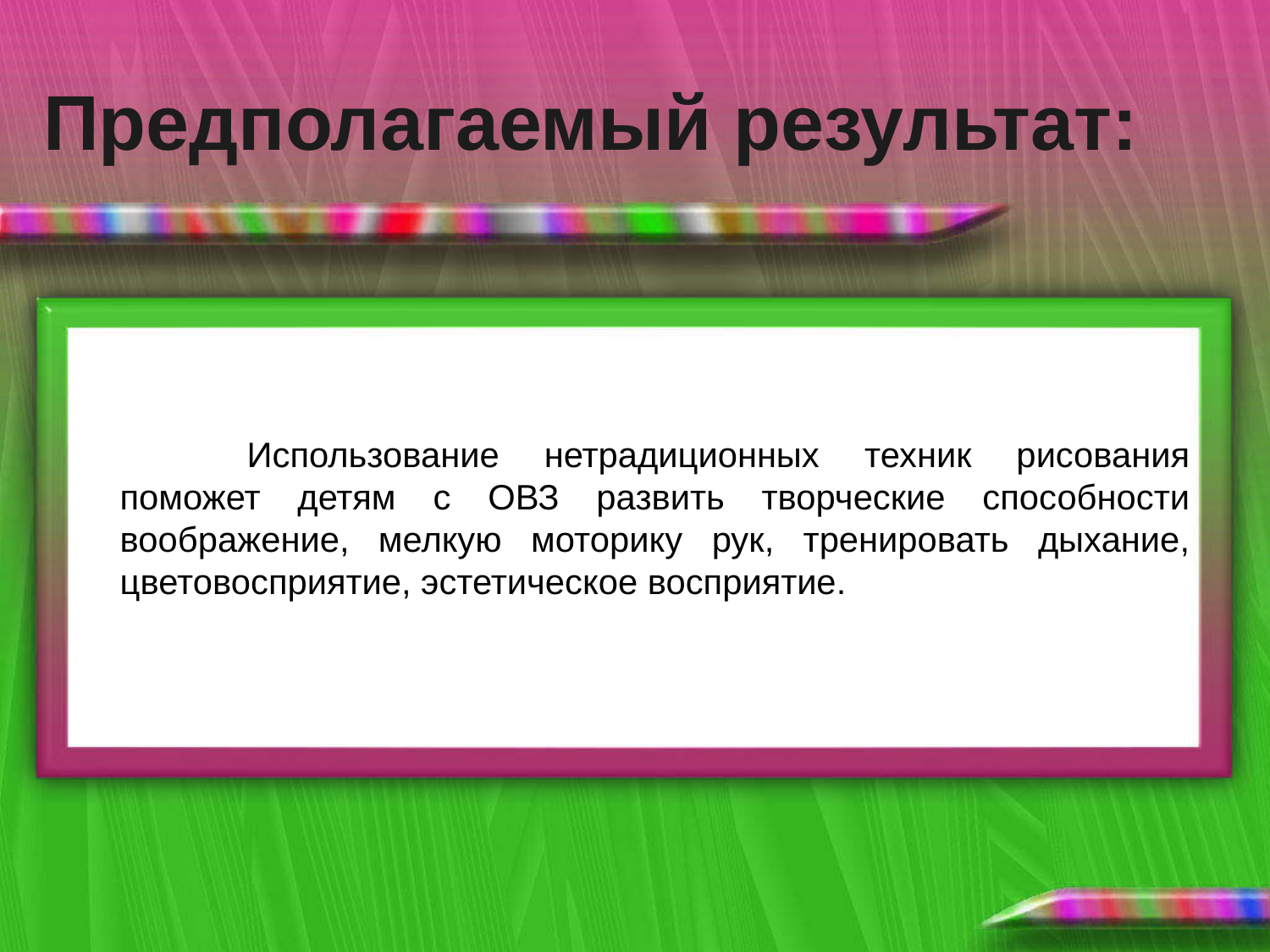

# Предполагаемый результат:

		Использование нетрадиционных техник рисования поможет детям с ОВЗ развить творческие способности воображение, мелкую моторику рук, тренировать дыхание, цветовосприятие, эстетическое восприятие.